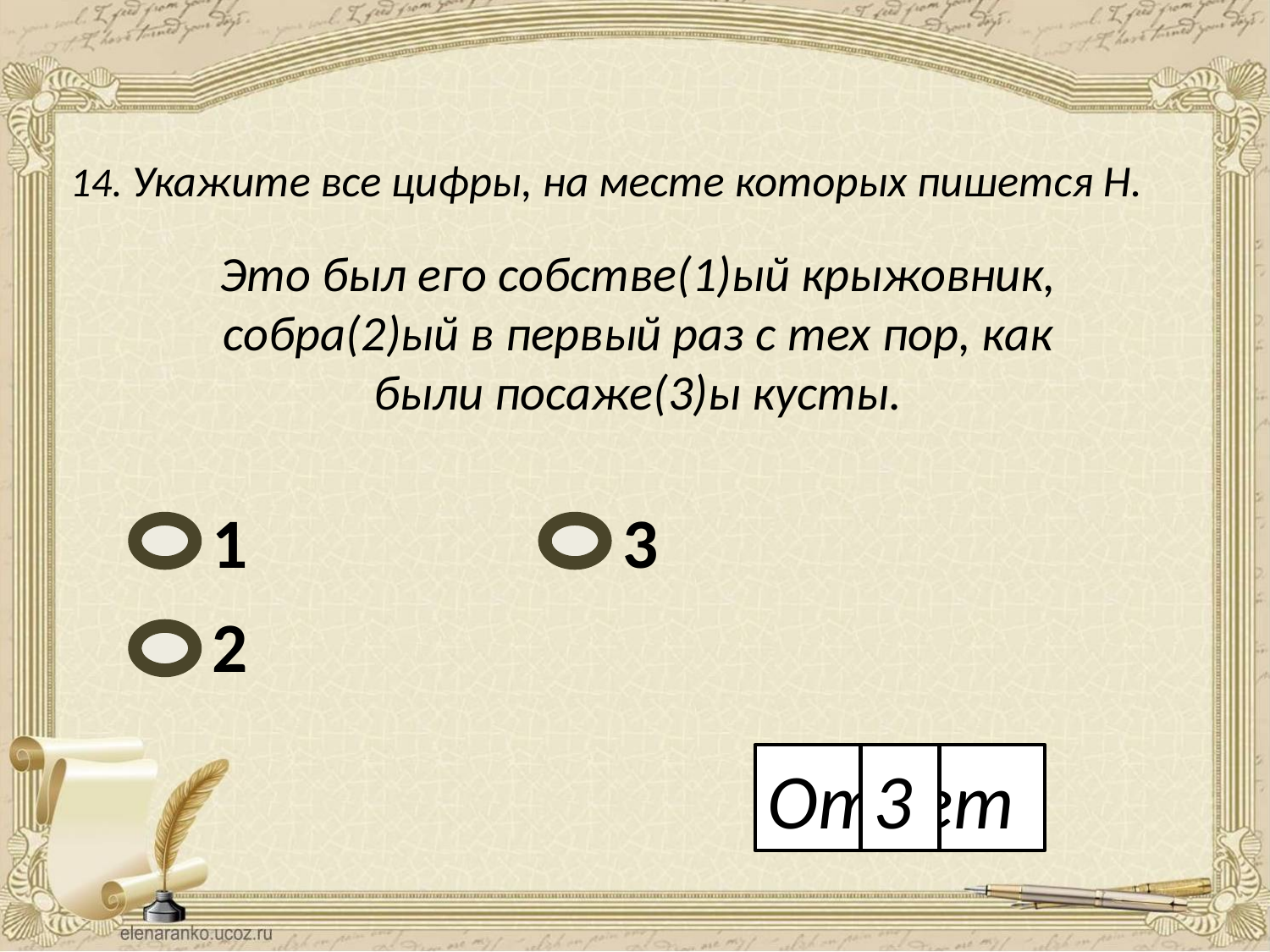

14. Укажите все цифры, на месте которых пишется Н.
Это был его собстве(1)ый крыжовник, собра(2)ый в первый раз с тех пор, как были посаже(3)ы кусты.
1
3

2

Ответ
3